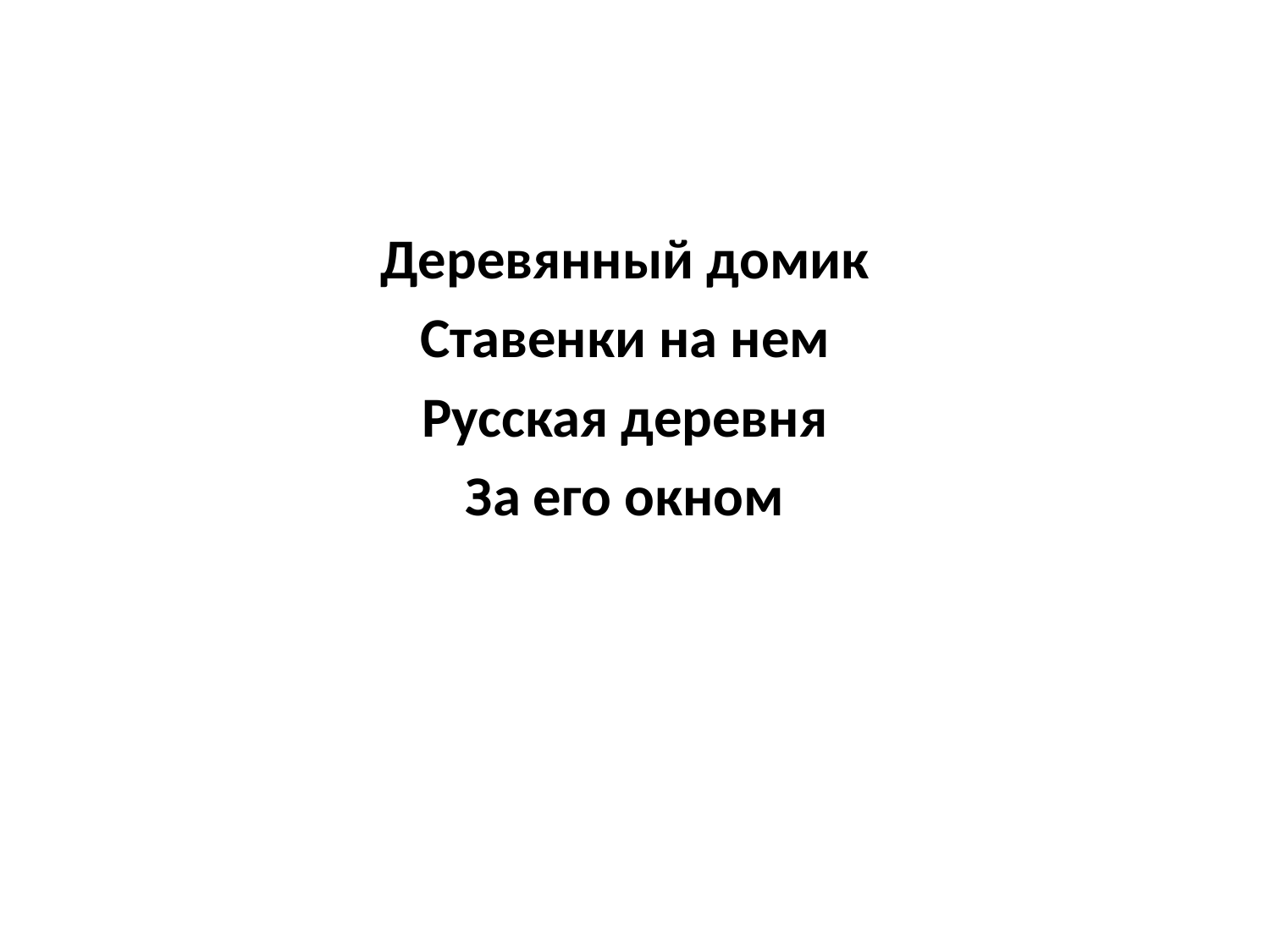

Деревянный домик
Ставенки на нем
Русская деревня
За его окном